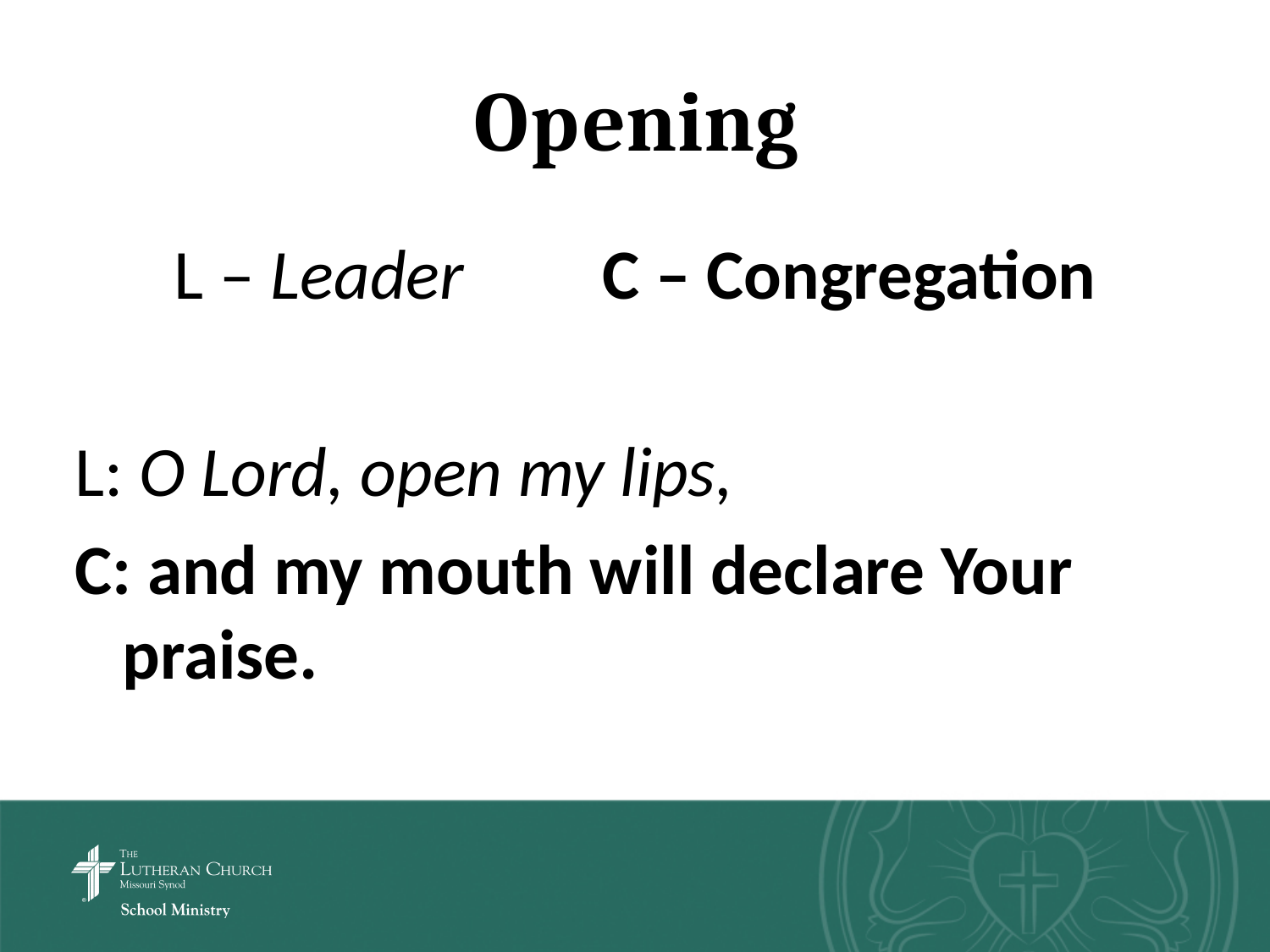

# Opening
L – Leader		C – Congregation

L: O Lord, open my lips,
C: and my mouth will declare Your praise.